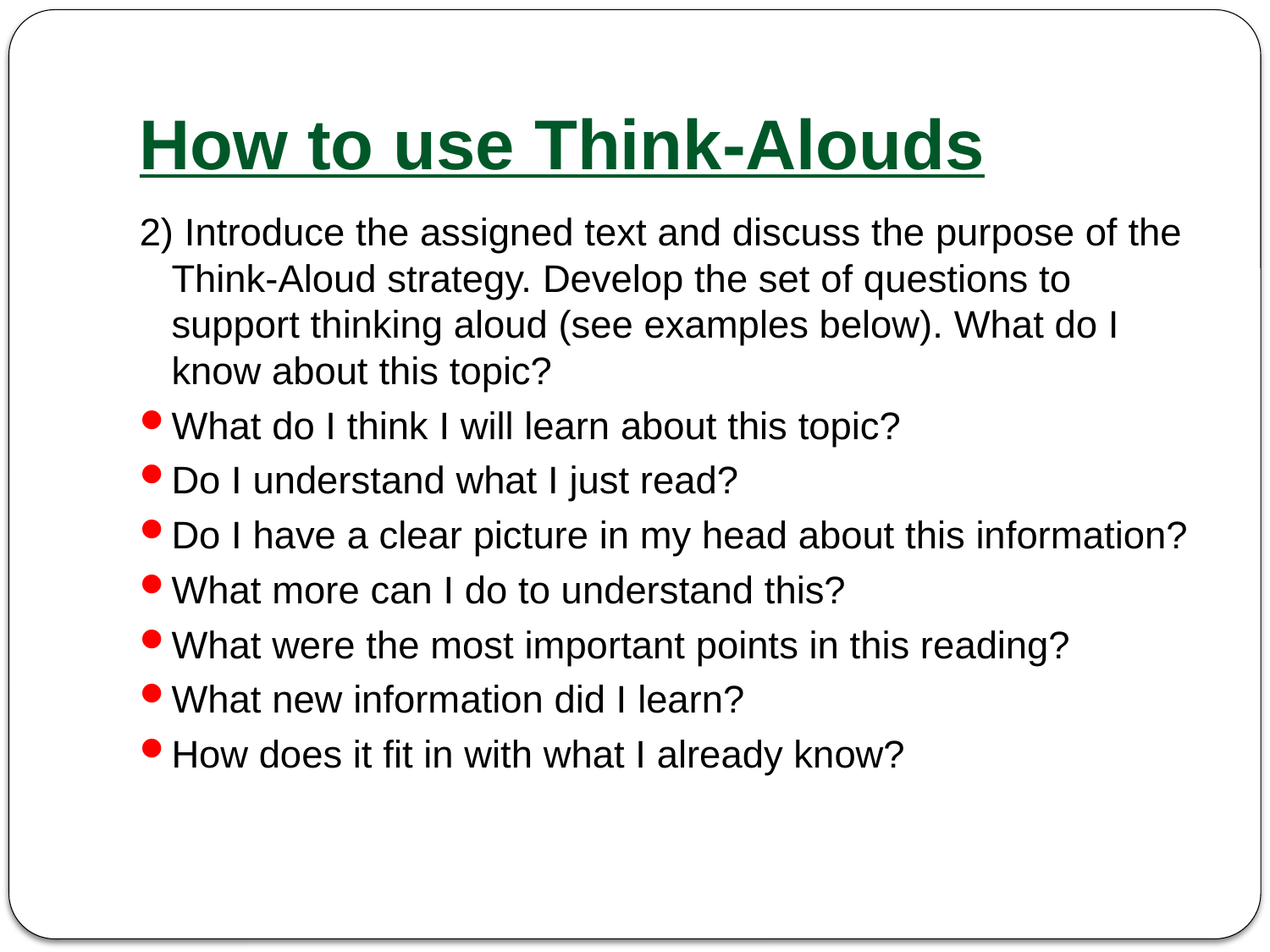

# How to use Think-Alouds
2) Introduce the assigned text and discuss the purpose of the Think-Aloud strategy. Develop the set of questions to support thinking aloud (see examples below). What do I know about this topic?
What do I think I will learn about this topic?
Do I understand what I just read?
Do I have a clear picture in my head about this information?
What more can I do to understand this?
What were the most important points in this reading?
What new information did I learn?
How does it fit in with what I already know?